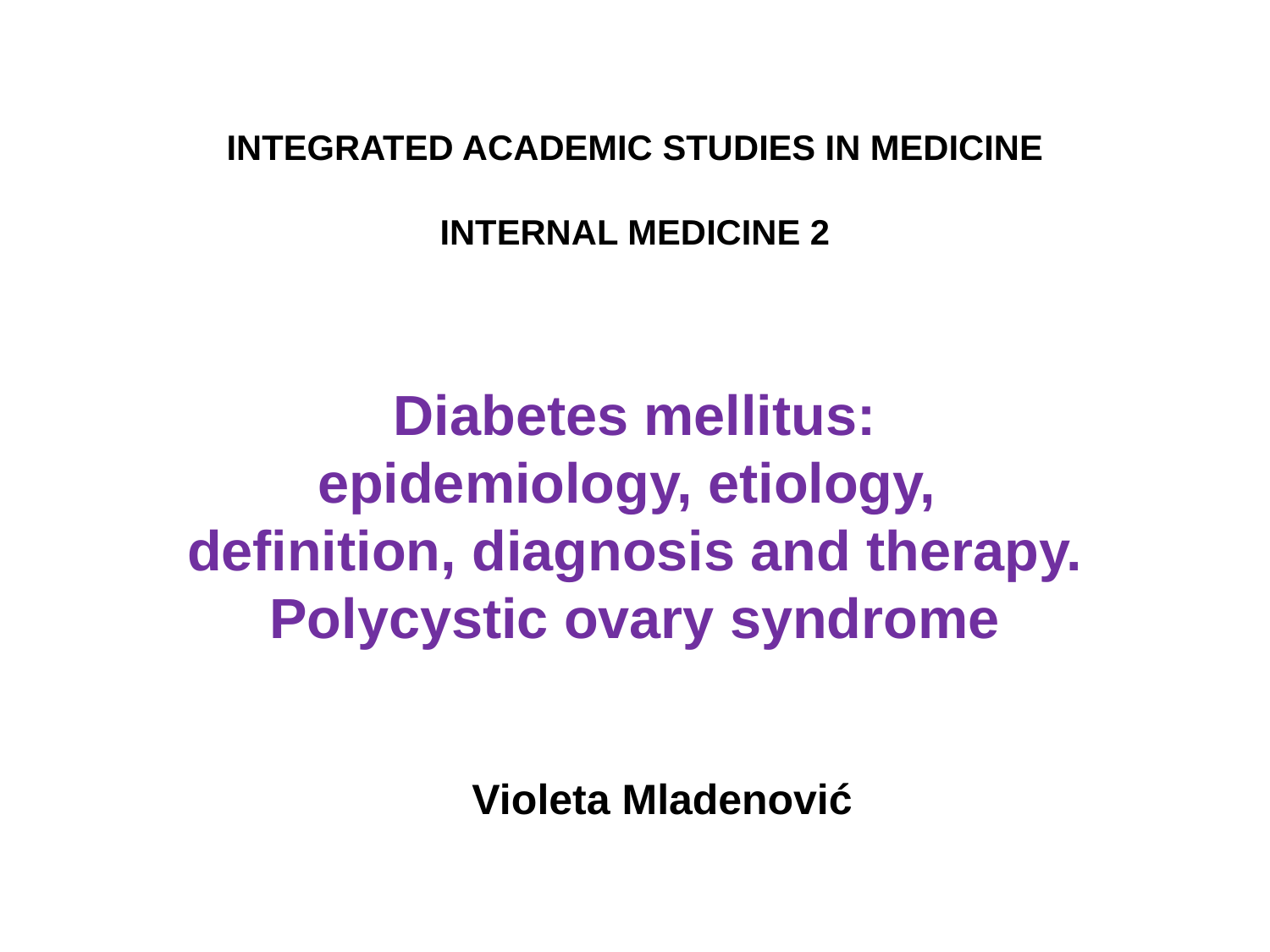

INTEGRATED ACADEMIC STUDIES IN MEDICINE
INTERNAL MEDICINE 2

 Diabetes mellitus:
epidemiology, etiology,
definition, diagnosis and therapy.
Polycystic ovary syndrome

Violeta Mladenović